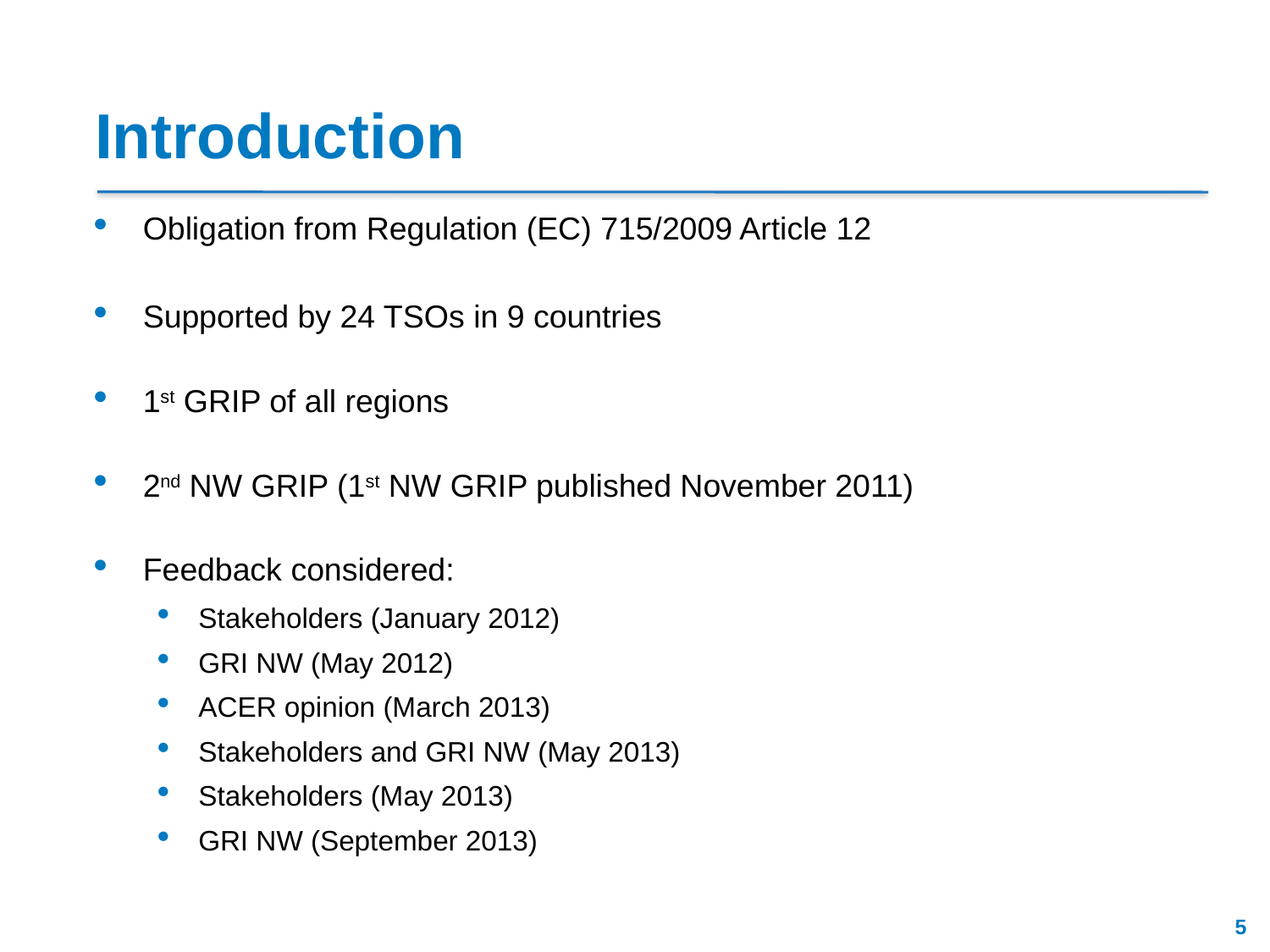

# Introduction
Obligation from Regulation (EC) 715/2009 Article 12
Supported by 24 TSOs in 9 countries
1st GRIP of all regions
2nd NW GRIP (1st NW GRIP published November 2011)
Feedback considered:
Stakeholders (January 2012)
GRI NW (May 2012)
ACER opinion (March 2013)
Stakeholders and GRI NW (May 2013)
Stakeholders (May 2013)
GRI NW (September 2013)

5